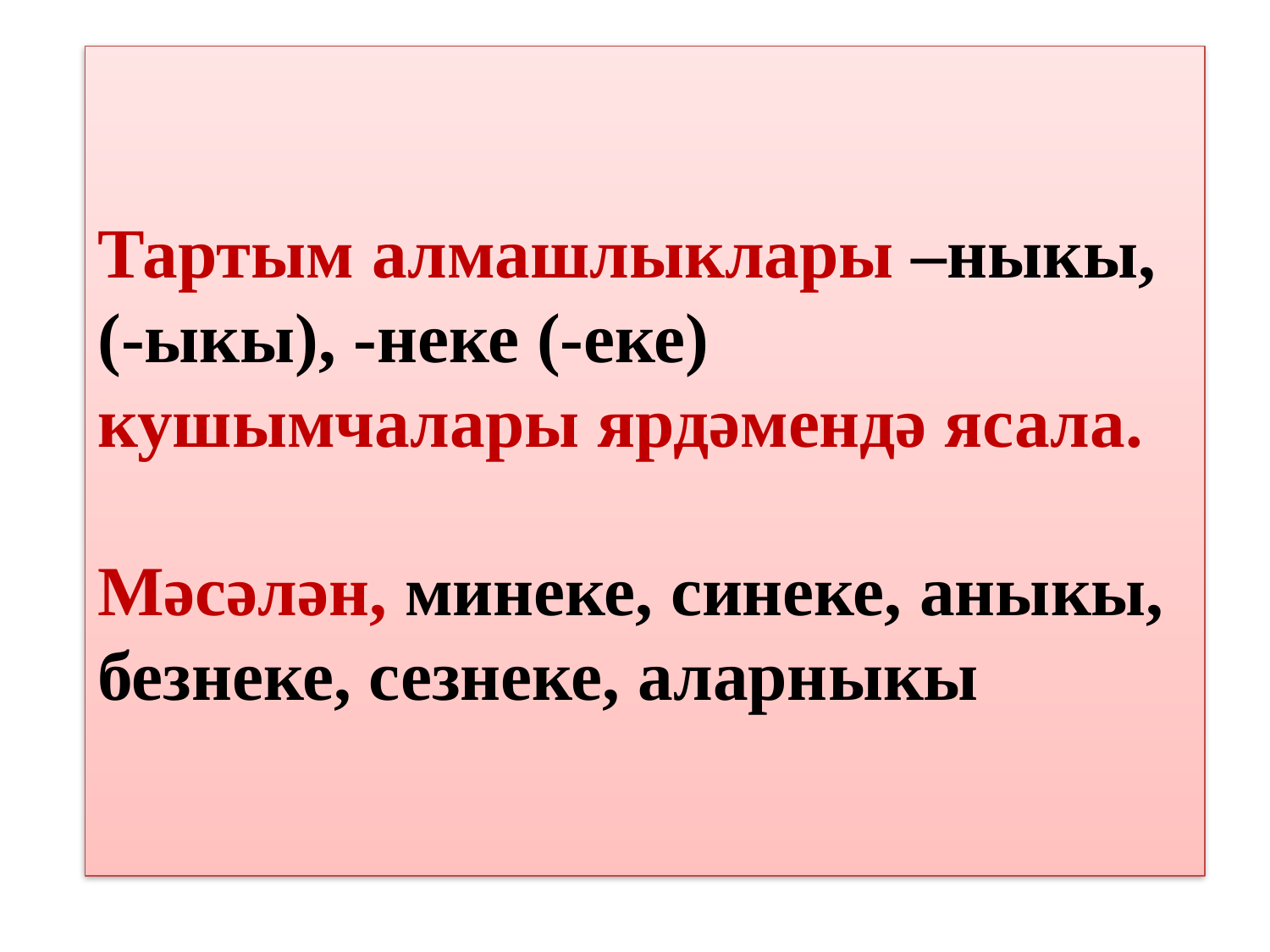

# Тартым алмашлыклары –ныкы, (-ыкы), -неке (-еке) кушымчалары ярдәмендә ясала. Мәсәлән, минеке, синеке, аныкы, безнеке, сезнеке, аларныкы